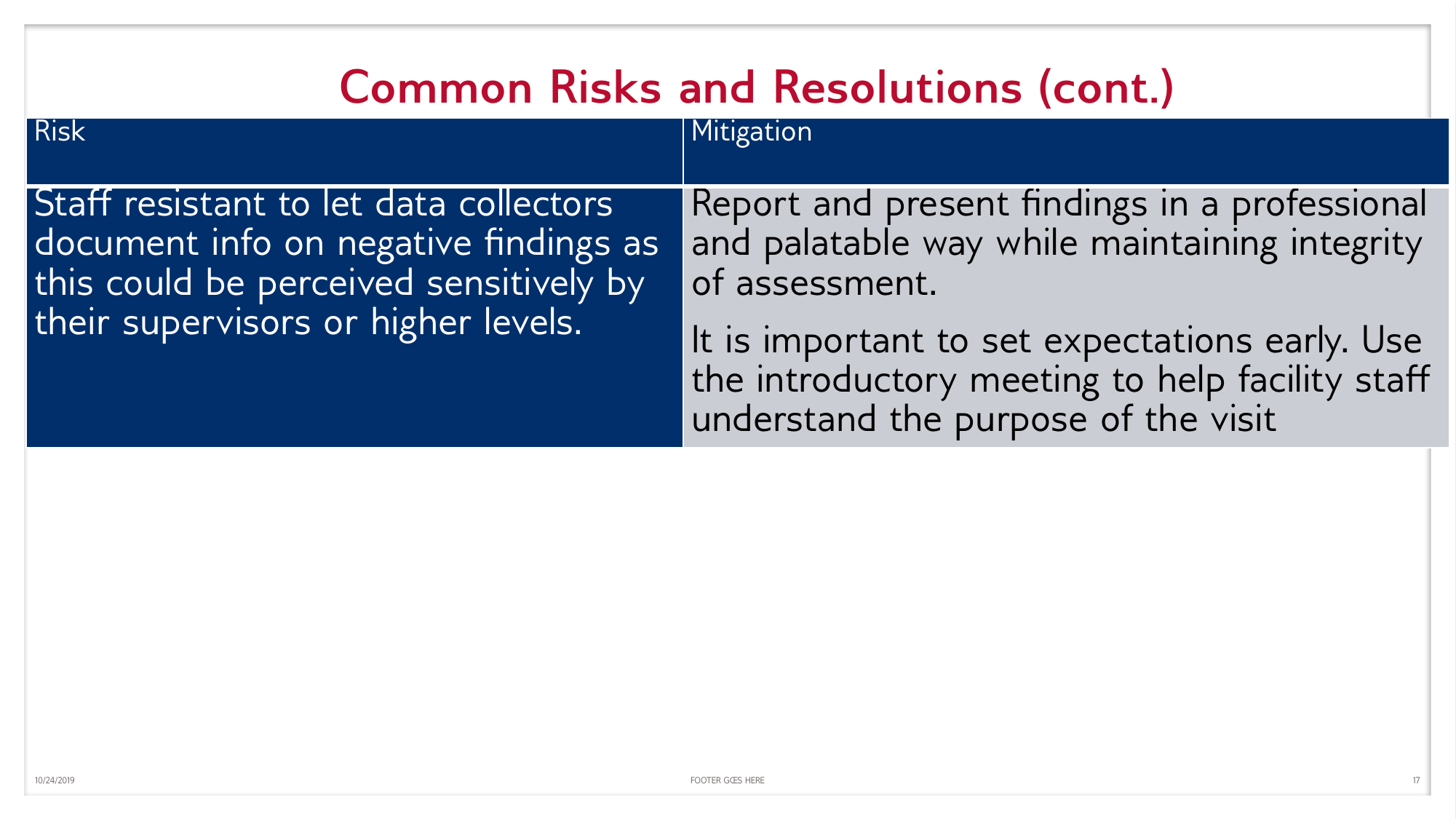

10/24/2019
FOOTER GOES HERE
17
# Common Risks and Resolutions (cont.)
| Risk | Mitigation |
| --- | --- |
| Staff resistant to let data collectors document info on negative findings as this could be perceived sensitively by their supervisors or higher levels. | Report and present findings in a professional and palatable way while maintaining integrity of assessment. It is important to set expectations early. Use the introductory meeting to help facility staff understand the purpose of the visit |